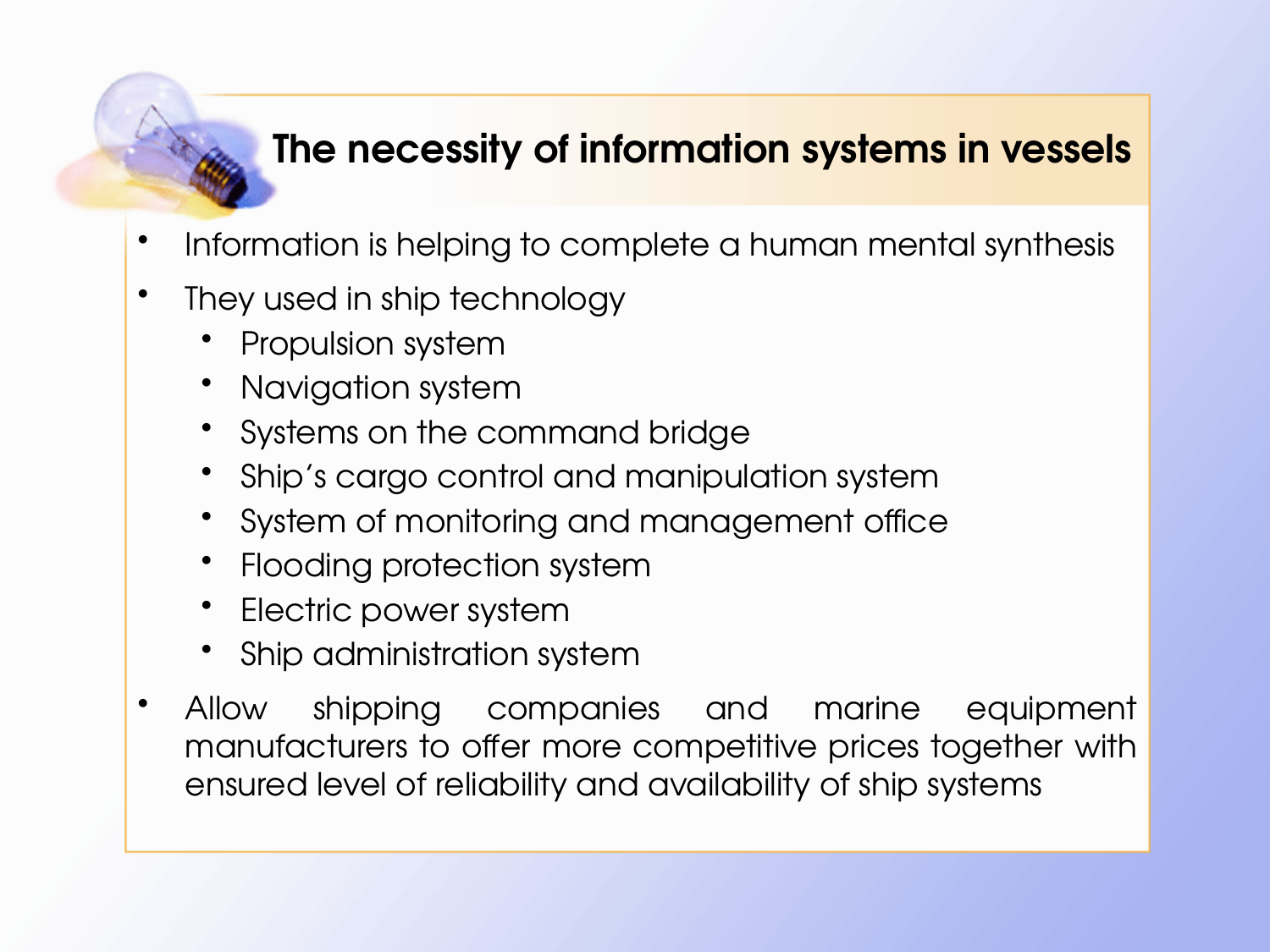

# The necessity of information systems in vessels
Information is helping to complete a human mental synthesis
They used in ship technology
Propulsion system
Navigation system
Systems on the command bridge
Ship’s cargo control and manipulation system
System of monitoring and management office
Flooding protection system
Electric power system
Ship administration system
Allow shipping companies and marine equipment manufacturers to offer more competitive prices together with ensured level of reliability and availability of ship systems